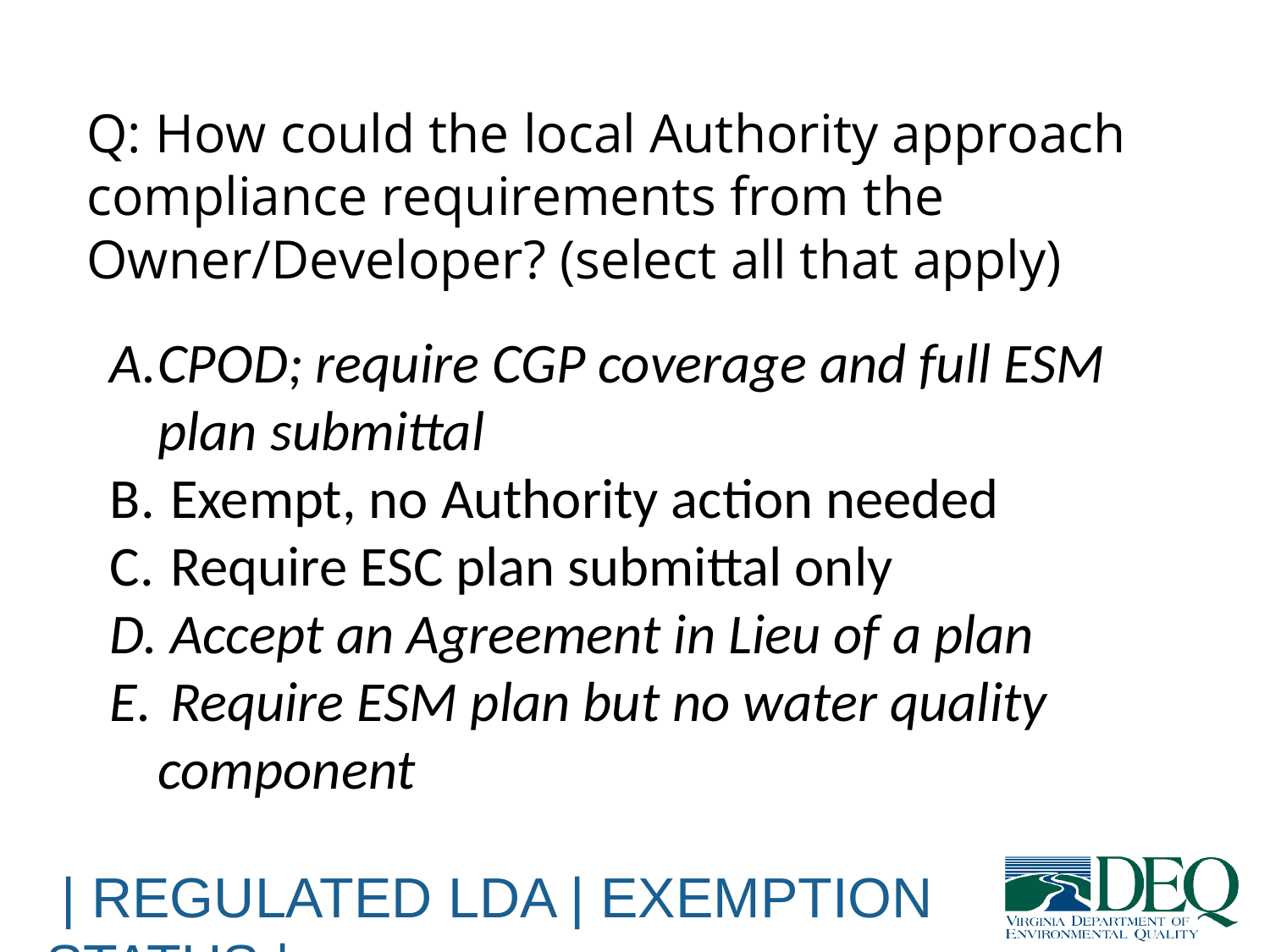

# Q: How could the local Authority approach compliance requirements from the Owner/Developer? (select all that apply)
CPOD; require CGP coverage and full ESM plan submittal
 Exempt, no Authority action needed
 Require ESC plan submittal only
 Accept an Agreement in Lieu of a plan
 Require ESM plan but no water quality component

 | Regulated LDA | Exemption status |